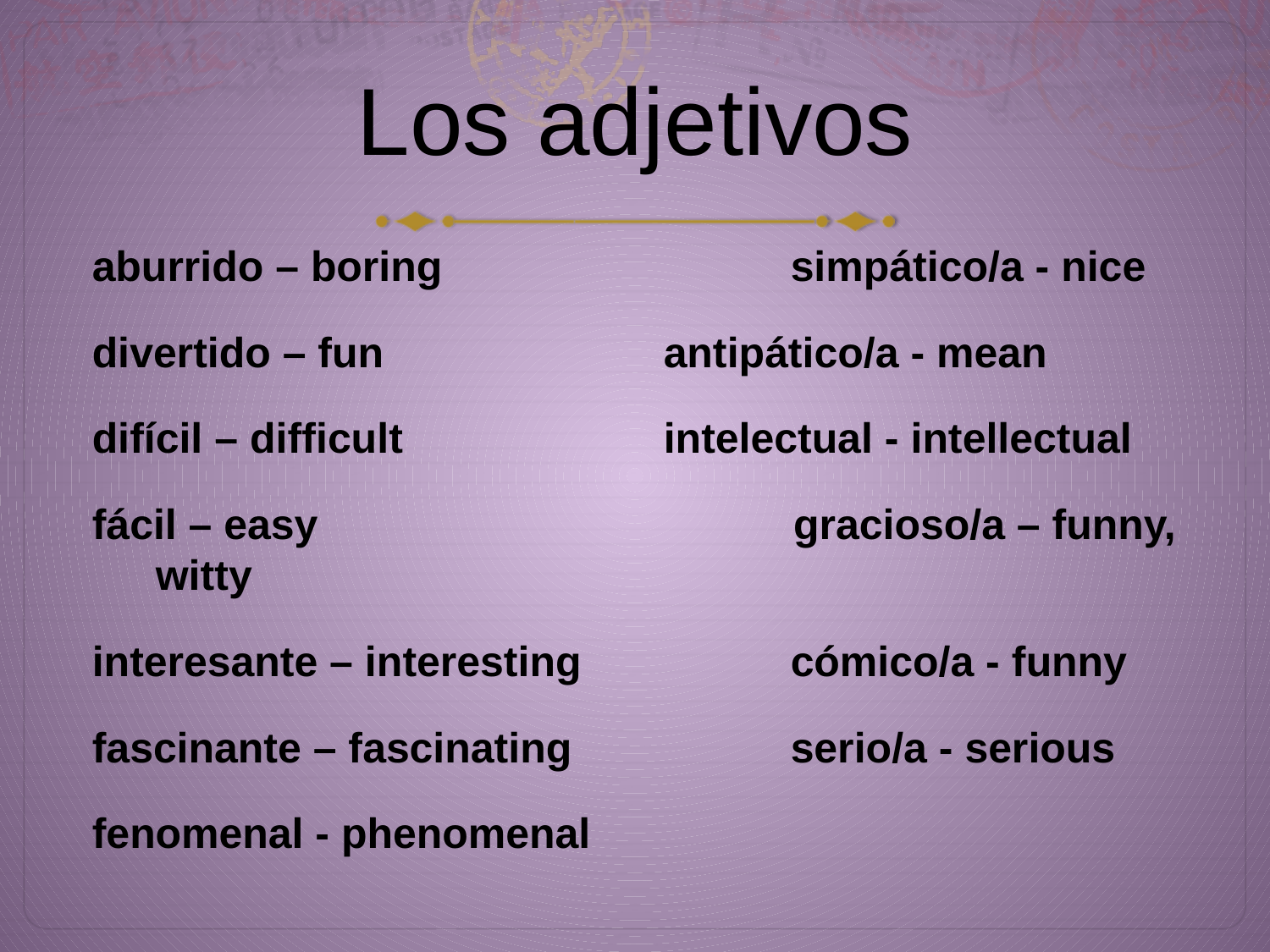

# Los adjetivos
aburrido – boring			simpático/a - nice
divertido – fun			antipático/a - mean
difícil – difficult			intelectual - intellectual
fácil – easy			           gracioso/a – funny, witty
interesante – interesting		cómico/a - funny
fascinante – fascinating		serio/a - serious
fenomenal - phenomenal